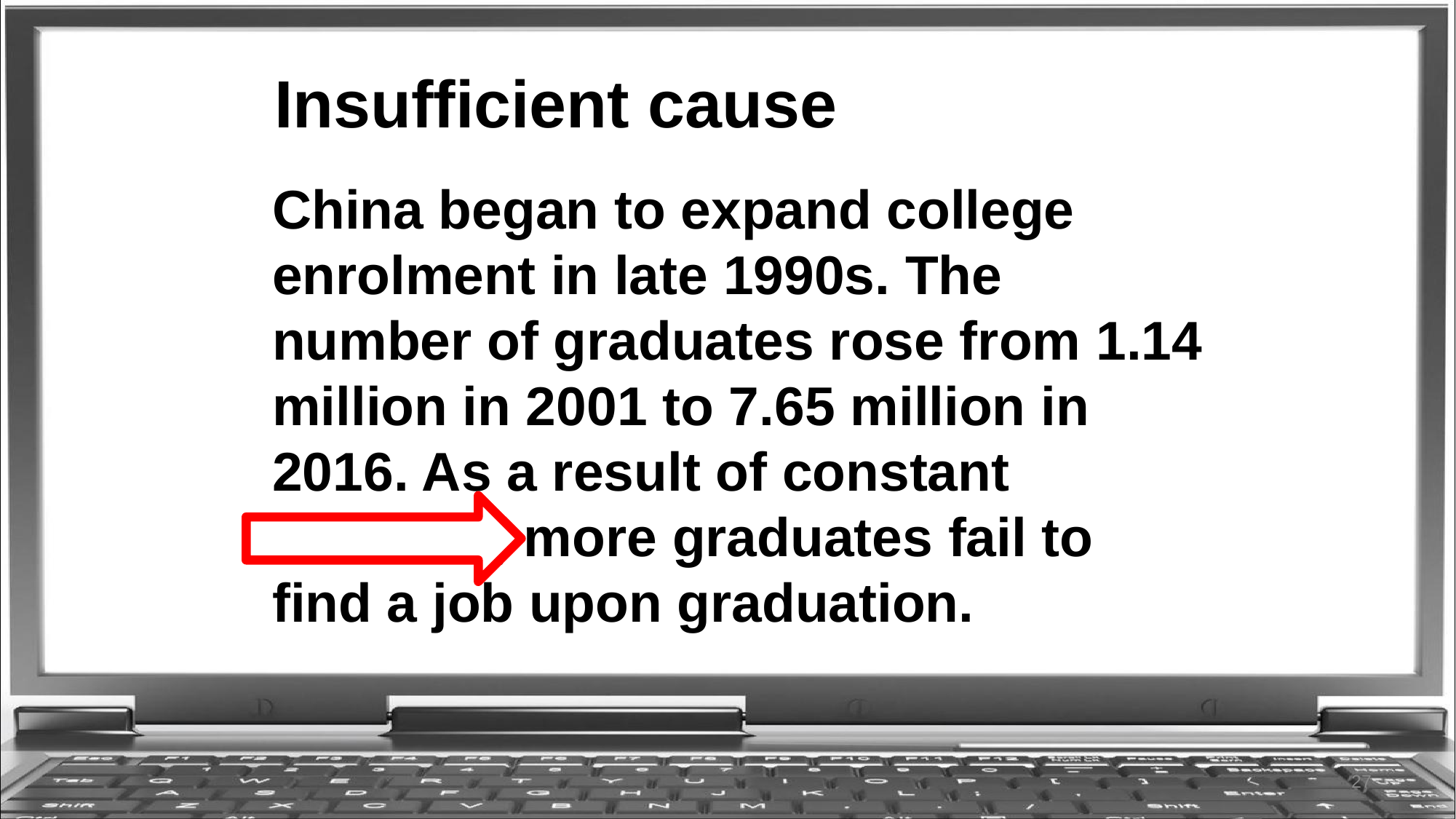

# Insufficient cause
	China began to expand college enrolment in late 1990s. The number of graduates rose from 1.14 million in 2001 to 7.65 million in 2016. As a result of constant increase, more graduates fail to find a job upon graduation.

27